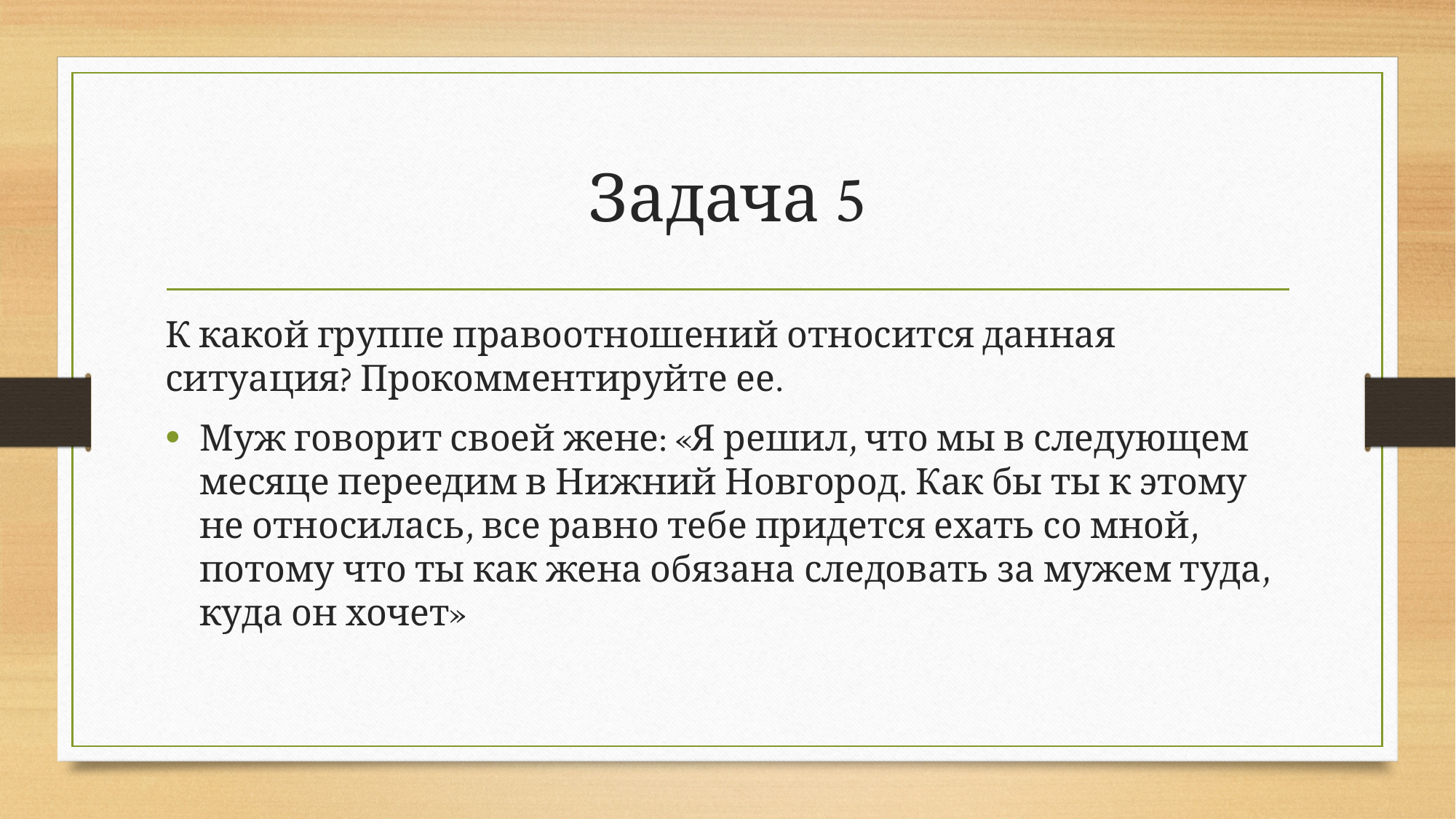

# Задача 5
К какой группе правоотношений относится данная ситуация? Прокомментируйте ее.
Муж говорит своей жене: «Я решил, что мы в следующем месяце переедим в Нижний Новгород. Как бы ты к этому не относилась, все равно тебе придется ехать со мной, потому что ты как жена обязана следовать за мужем туда, куда он хочет»